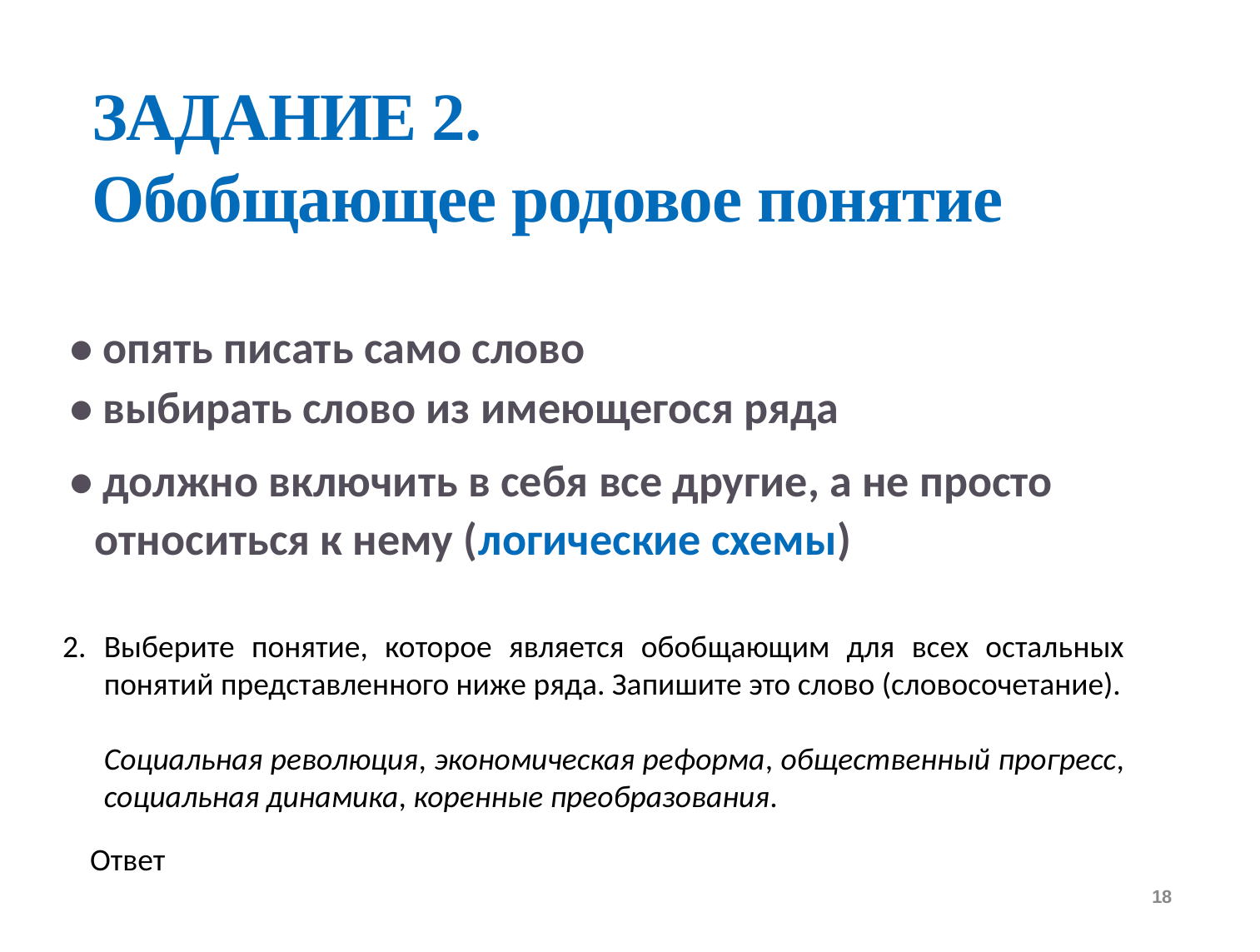

ЗАДАНИЕ 2.
Обобщающее родовое понятие
• опять писать само слово
• выбирать слово из имеющегося ряда
• должно включить в себя все другие, а не просто относиться к нему (логические схемы)
2.
Выберите понятие, ко­то­рое является обоб­ща­ю­щим для всех осталь­ных понятий пред­став­лен­но­го ниже ряда. Запишите это слово (словосочетание).

Социальная революция, экономическая реформа, общественный прогресс, социальная динамика, коренные преобразования.
Ответ
18